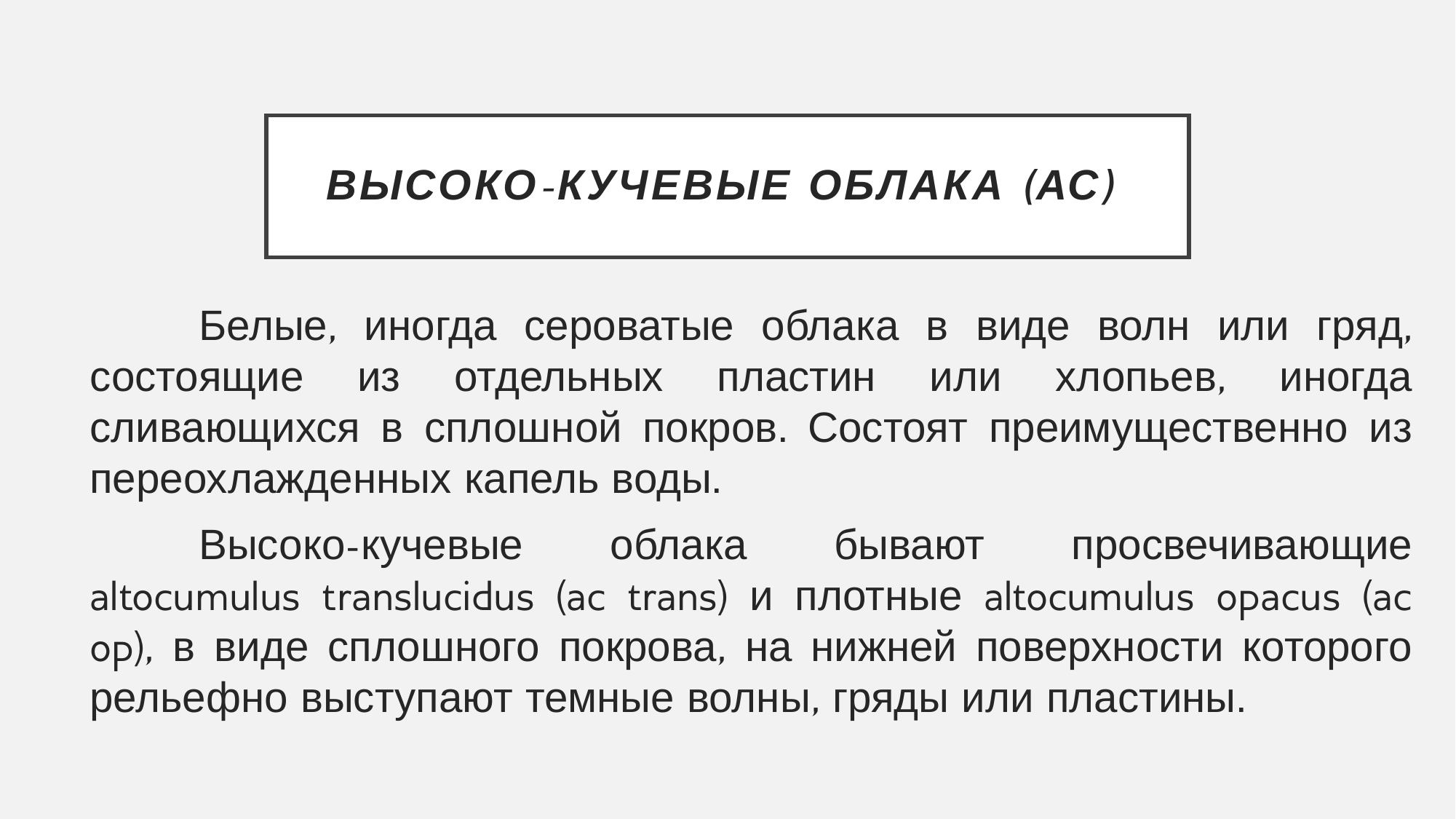

# высоко-кучевые облака (Ас)
	Белые, иногда сероватые облака в виде волн или гряд, состоящие из отдельных пластин или хлопьев, иногда сливающихся в сплошной покров. Состоят преимущественно из переохлажденных капель воды.
	Высоко-кучевые облака бывают просвечивающие altocumulus translucidus (ac trans) и плотные altocumulus opacus (ac op), в виде сплошного покрова, на нижней поверхности которого рельефно выступают темные волны, гряды или пластины.